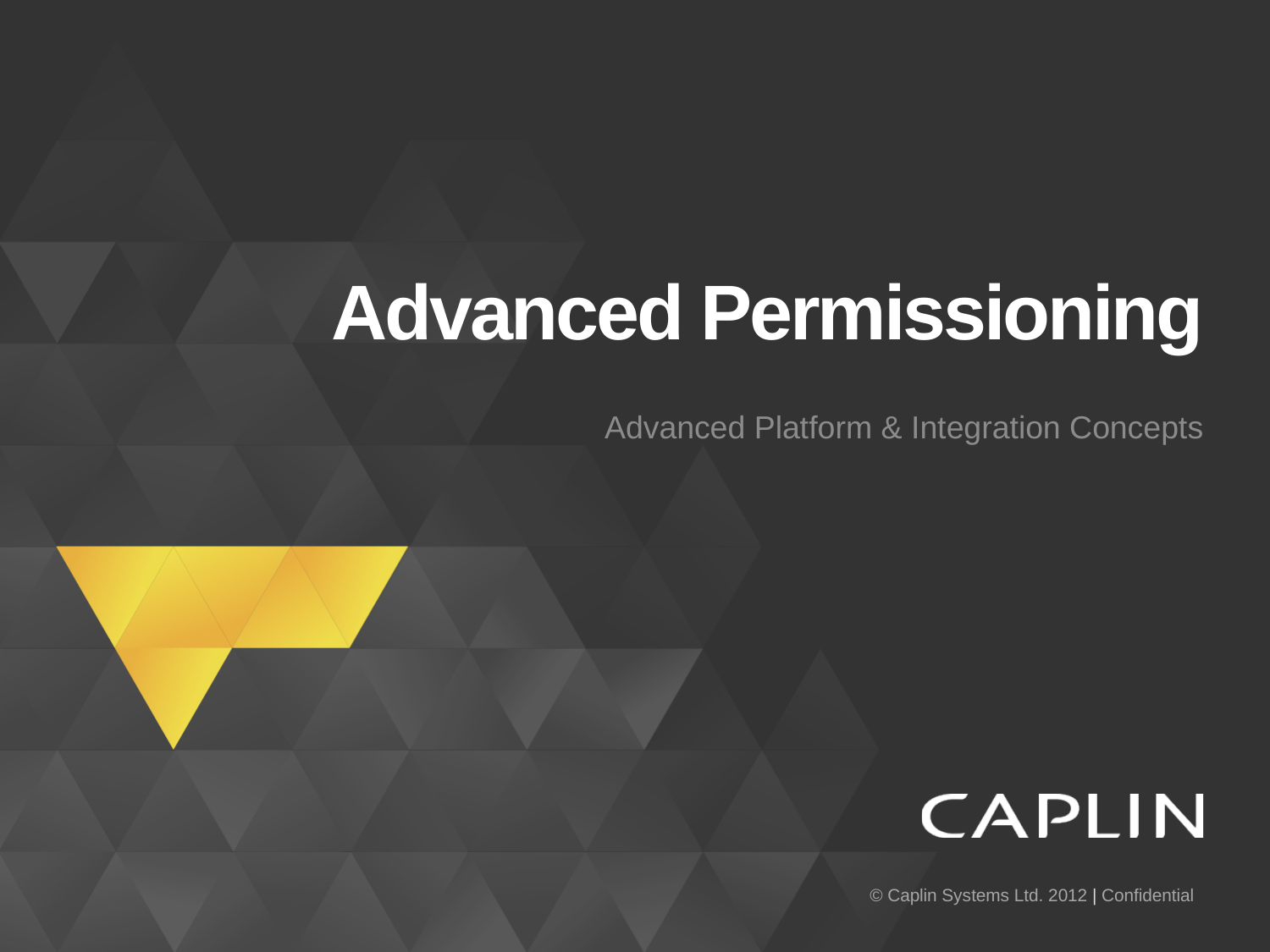

# Advanced Permissioning
Advanced Platform & Integration Concepts